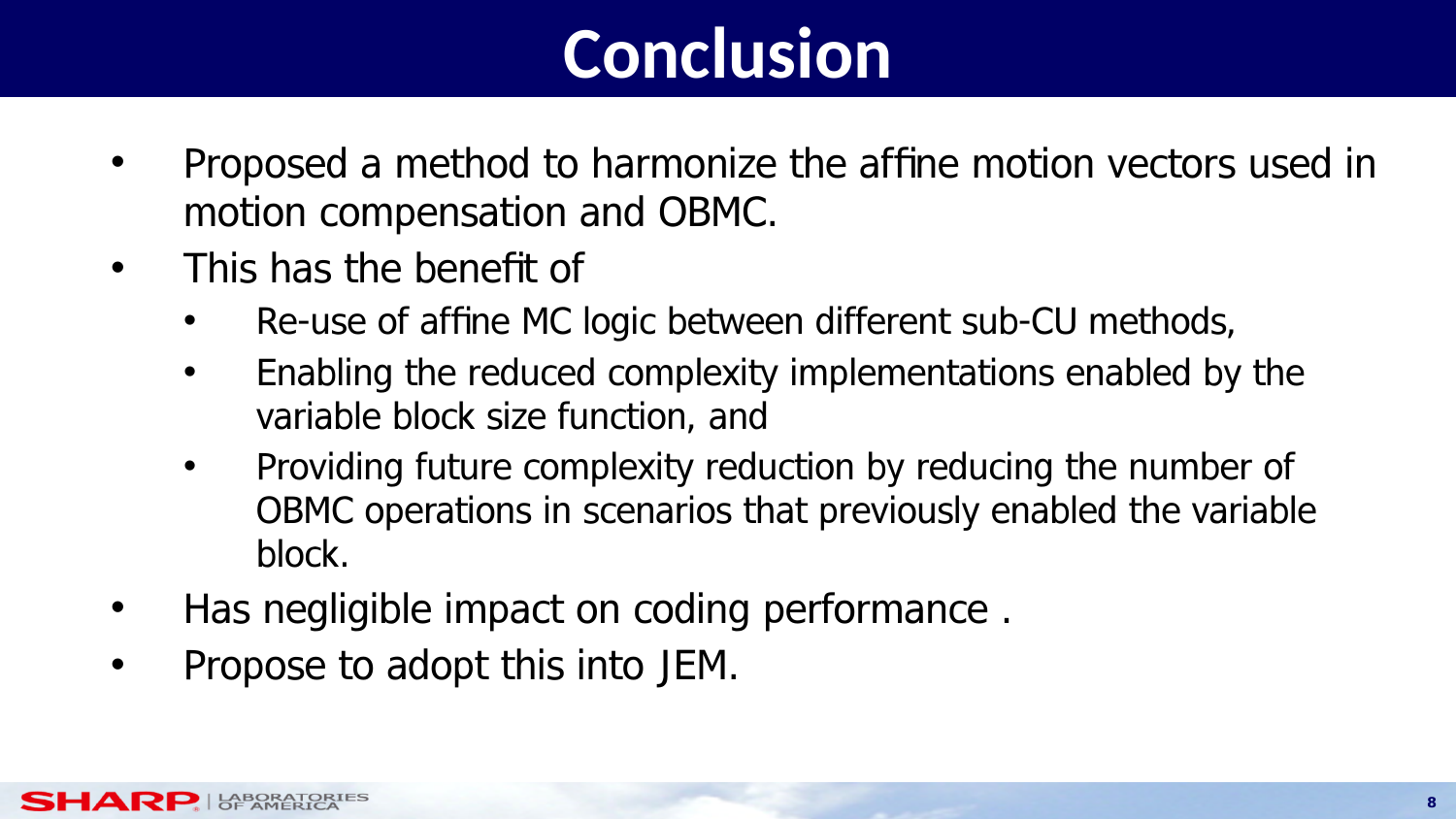

Conclusion
Proposed a method to harmonize the affine motion vectors used in motion compensation and OBMC.
This has the benefit of
Re-use of affine MC logic between different sub-CU methods,
Enabling the reduced complexity implementations enabled by the variable block size function, and
Providing future complexity reduction by reducing the number of OBMC operations in scenarios that previously enabled the variable block.
Has negligible impact on coding performance .
Propose to adopt this into JEM.